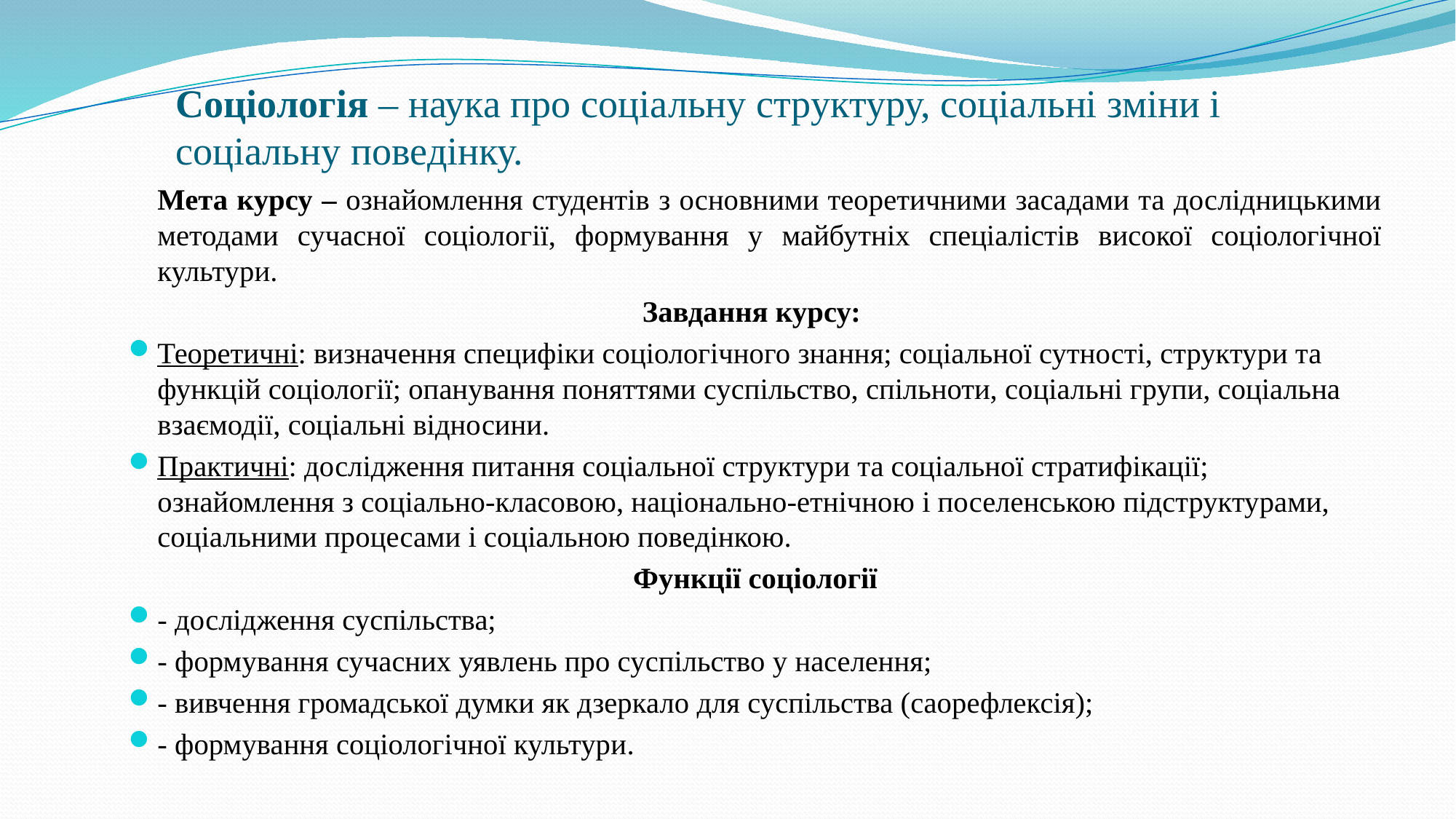

# Соціологія – наука про соціальну структуру, соціальні зміни і соціальну поведінку.
	Мета курсу – ознайомлення студентів з основними теоретичними засадами та дослідницькими методами сучасної соціології, формування у майбутніх спеціалістів високої соціологічної культури.
Завдання курсу:
Теоретичні: визначення специфіки соціологічного знання; соціальної сутності, структури та функцій соціології; опанування поняттями суспільство, спільноти, соціальні групи, соціальна взаємодії, соціальні відносини.
Практичні: дослідження питання соціальної структури та соціальної стратифікації; ознайомлення з соціально-класовою, національно-етнічною і поселенською підструктурами, соціальними процесами і соціальною поведінкою.
Функції соціології
- дослідження суспільства;
- формування сучасних уявлень про суспільство у населення;
- вивчення громадської думки як дзеркало для суспільства (саорефлексія);
- формування соціологічної культури.